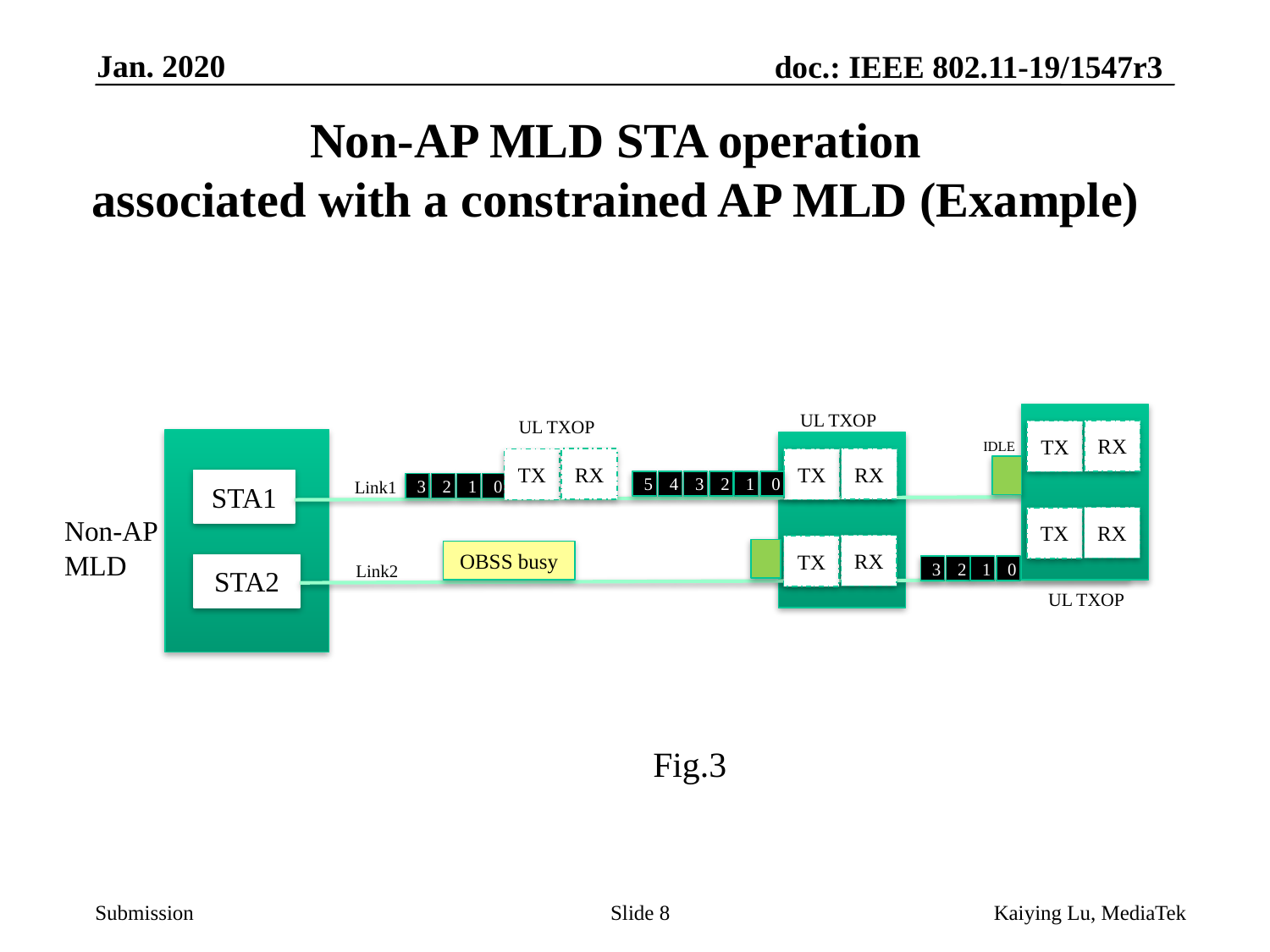

Jan. 2020
# Non-AP MLD STA operation associated with a constrained AP MLD (Example)
UL TXOP

UL TXOP
RX
TX

IDLE

RX
RX
TX
TX

Link1
STA1
5
4
3
2
1
0
3
2
1
0
RX
Non-AP MLD
TX
RX
TX

OBSS busy
Link2
STA2
3
2
1
0
UL TXOP
Fig.3
Slide 8
Kaiying Lu, MediaTek